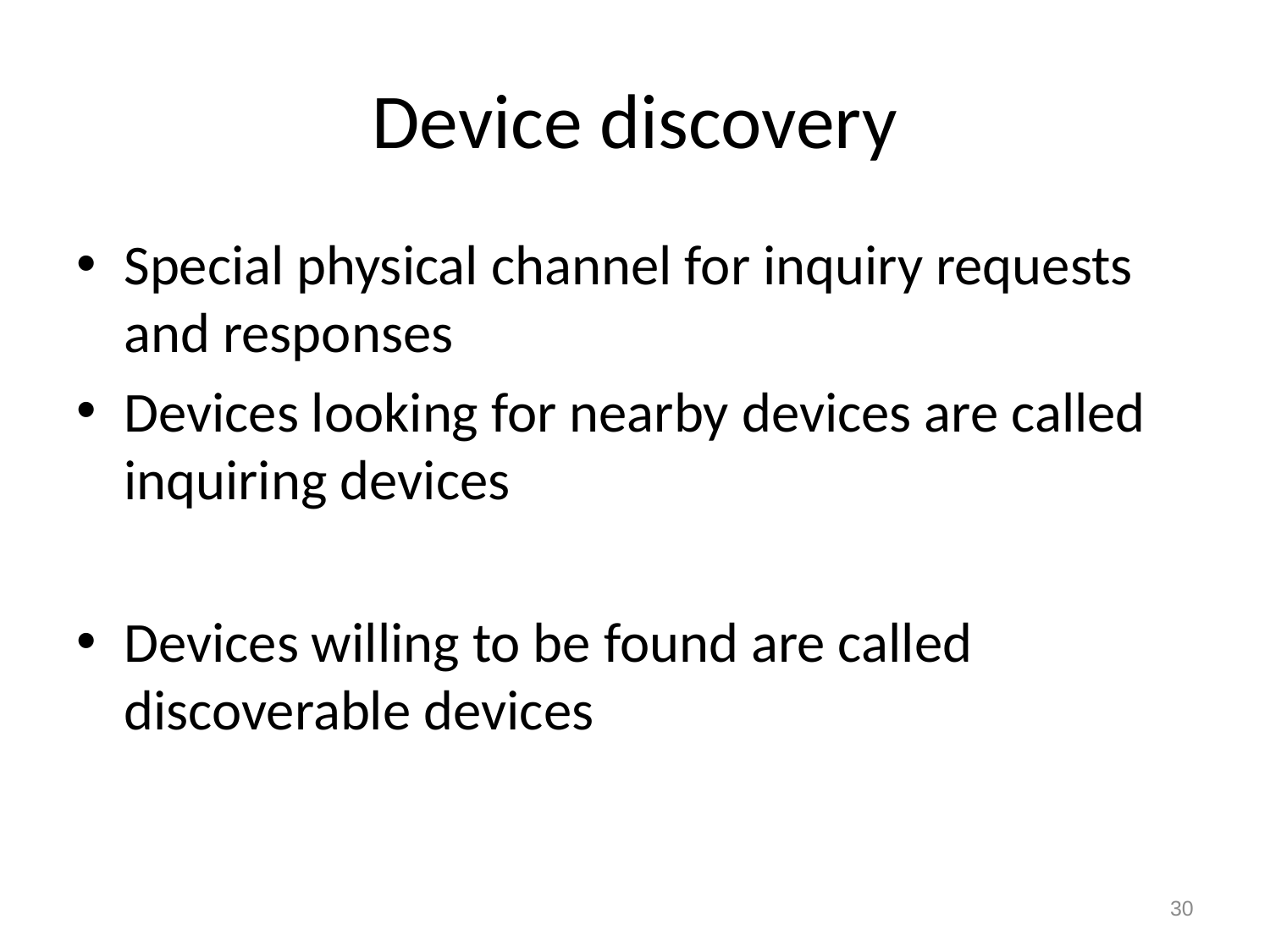

# Device discovery
Special physical channel for inquiry requests and responses
Devices looking for nearby devices are called inquiring devices

Devices willing to be found are called discoverable devices

30